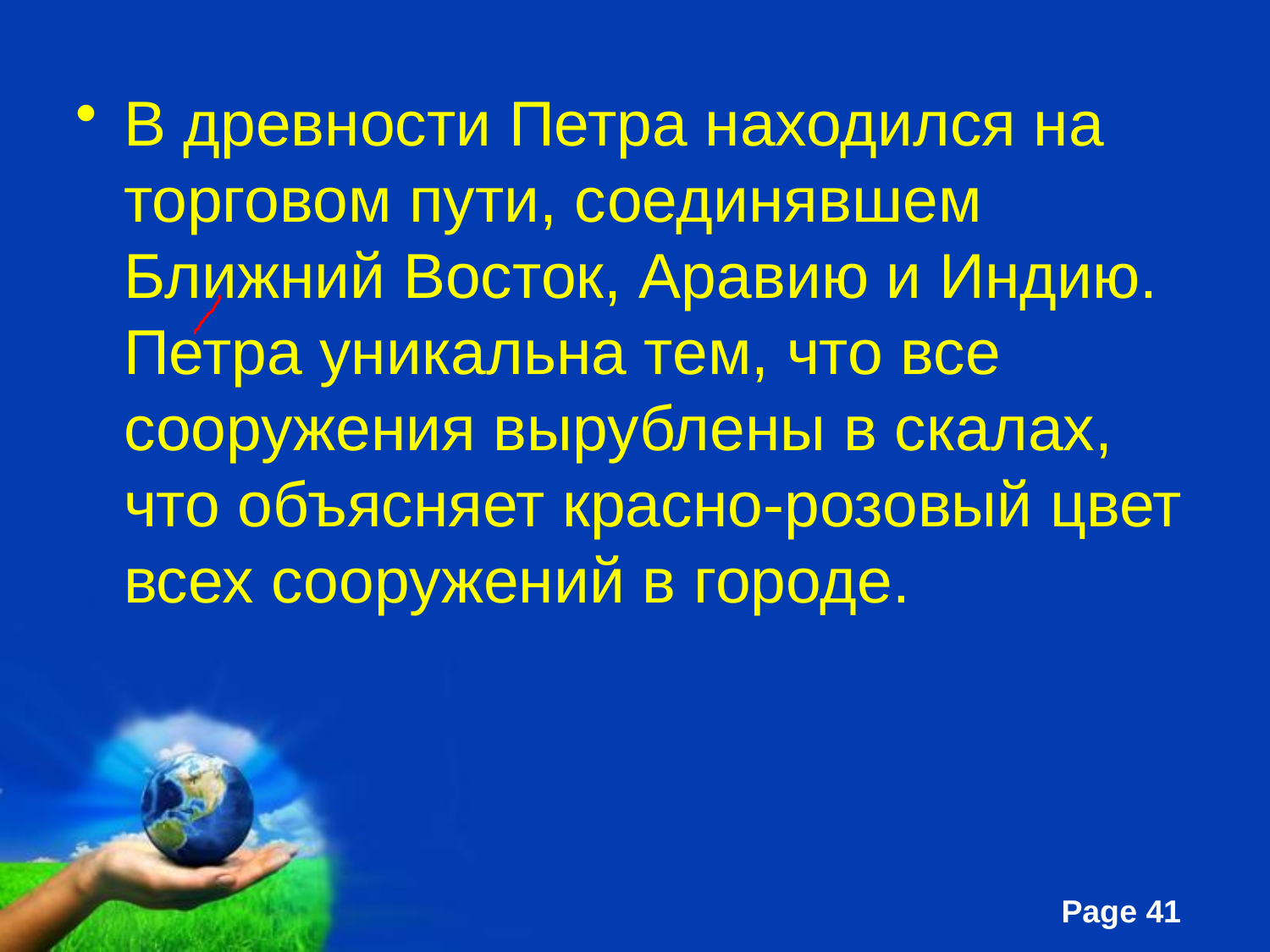

#
В древности Петра находился на торговом пути, соединявшем Ближний Восток, Аравию и Индию. Петра уникальна тем, что все сооружения вырублены в скалах, что объясняет красно-розовый цвет всех сооружений в городе.